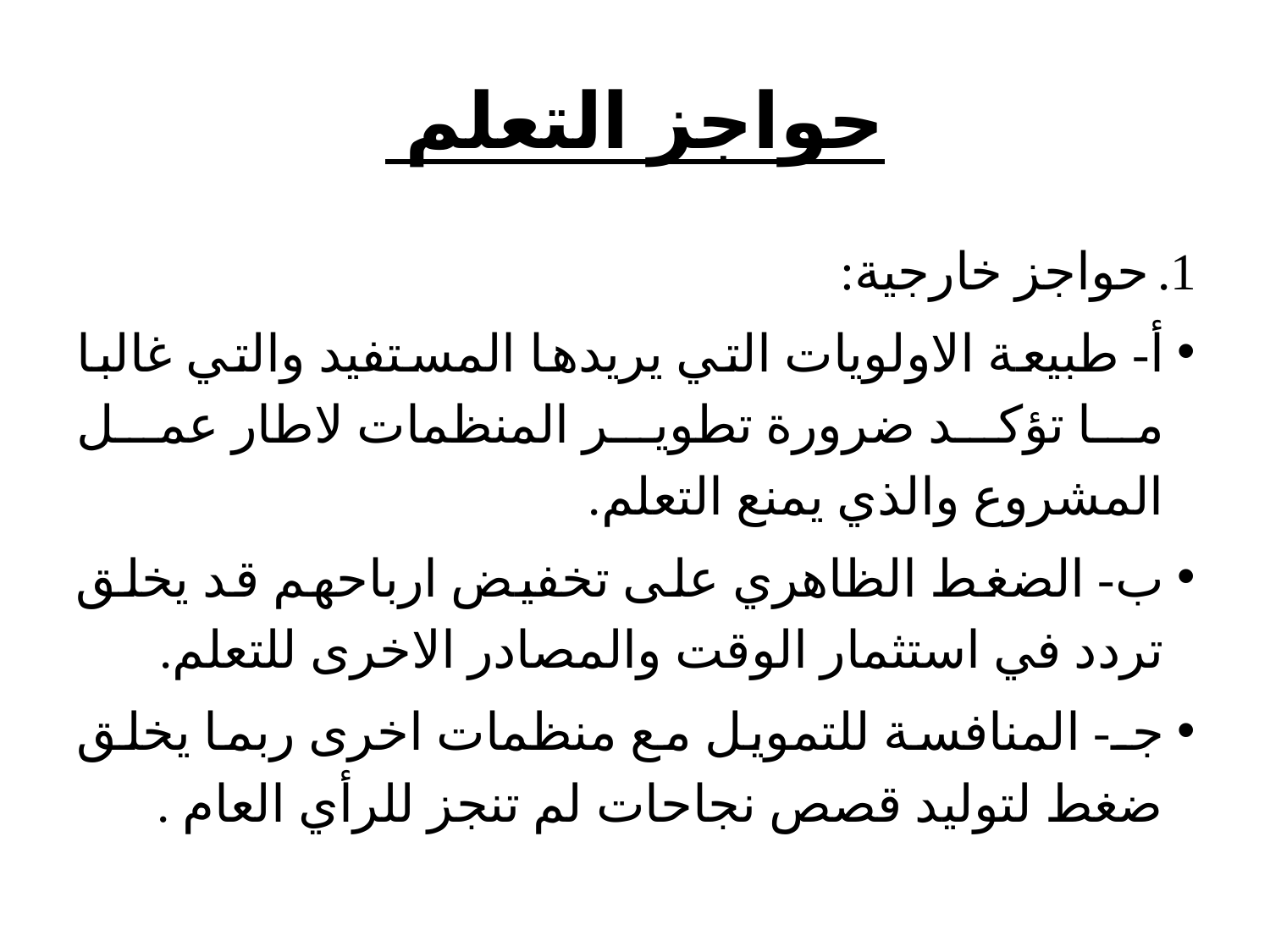

# حواجز التعلم
حواجز خارجية:
أ- طبيعة الاولويات التي يريدها المستفيد والتي غالبا ما تؤكد ضرورة تطوير المنظمات لاطار عمل المشروع والذي يمنع التعلم.
ب- الضغط الظاهري على تخفيض ارباحهم قد يخلق تردد في استثمار الوقت والمصادر الاخرى للتعلم.
جـ- المنافسة للتمويل مع منظمات اخرى ربما يخلق ضغط لتوليد قصص نجاحات لم تنجز للرأي العام .